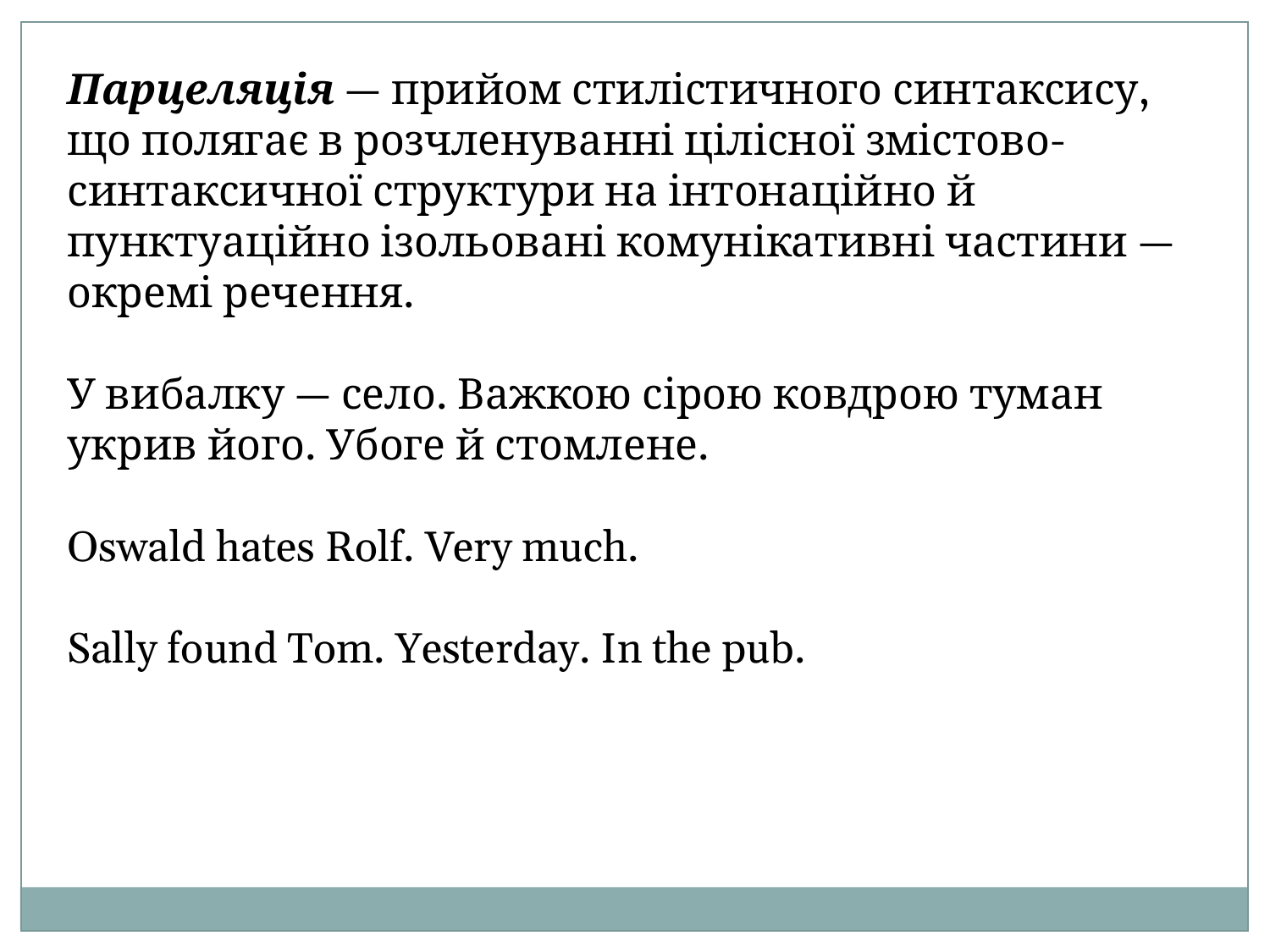

Парцеляція — прийом стилістичного синтаксису, що полягає в розчленуванні цілісної змістово-синтаксичної структури на інтонаційно й пунктуаційно ізольовані комунікативні частини — окремі речення.

У вибалку — село. Важкою сірою ковдрою туман укрив його. Убоге й стомлене.

Oswald hates Rolf. Very much.

Sally found Tom. Yesterday. In the pub.